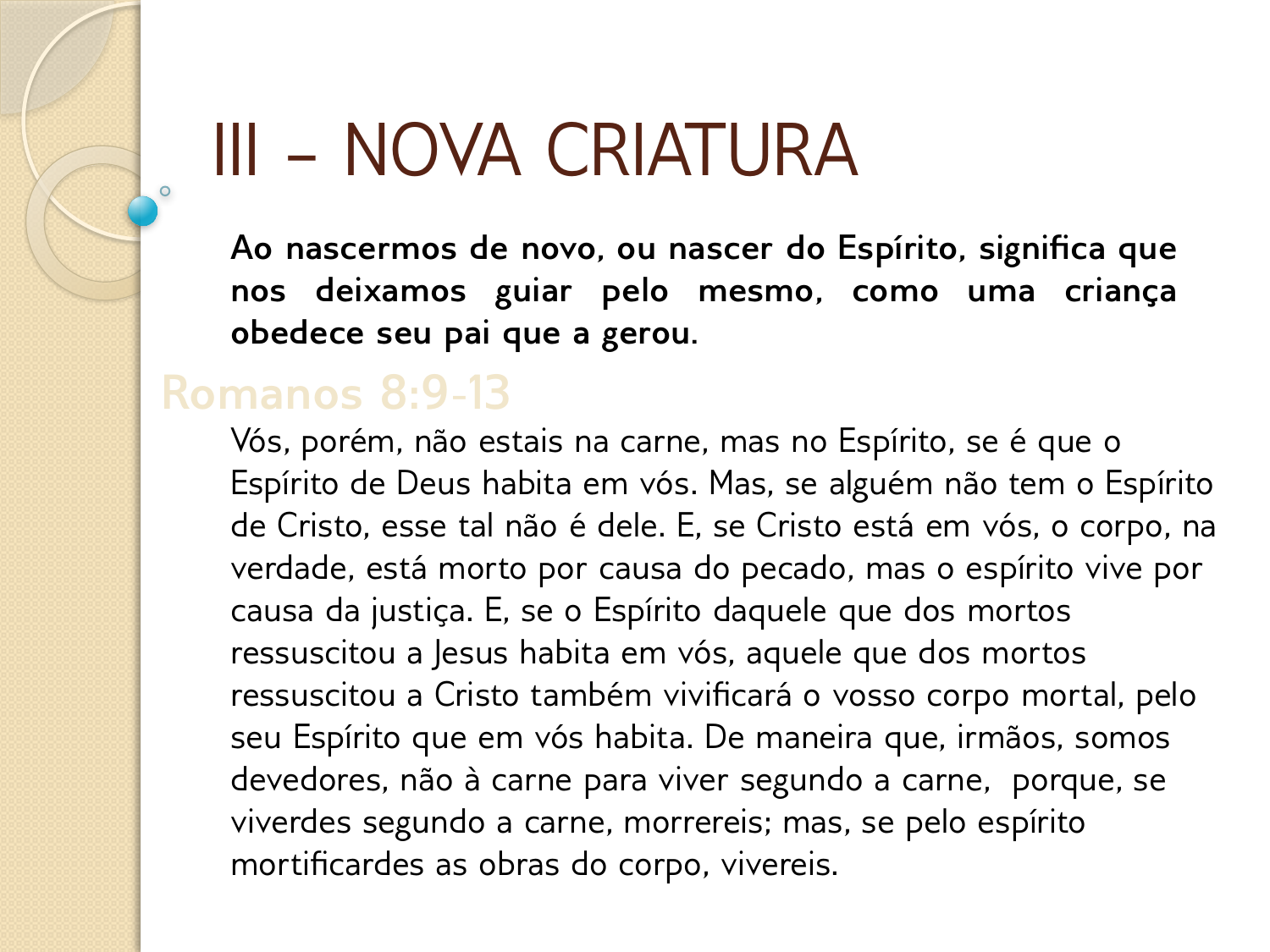

III – NOVA CRIATURA
Ao nascermos de novo, ou nascer do Espírito, significa que nos deixamos guiar pelo mesmo, como uma criança obedece seu pai que a gerou.
Romanos 8:9-13
Vós, porém, não estais na carne, mas no Espírito, se é que o Espírito de Deus habita em vós. Mas, se alguém não tem o Espírito de Cristo, esse tal não é dele. E, se Cristo está em vós, o corpo, na verdade, está morto por causa do pecado, mas o espírito vive por causa da justiça. E, se o Espírito daquele que dos mortos ressuscitou a Jesus habita em vós, aquele que dos mortos ressuscitou a Cristo também vivificará o vosso corpo mortal, pelo seu Espírito que em vós habita. De maneira que, irmãos, somos devedores, não à carne para viver segundo a carne,  porque, se viverdes segundo a carne, morrereis; mas, se pelo espírito mortificardes as obras do corpo, vivereis.